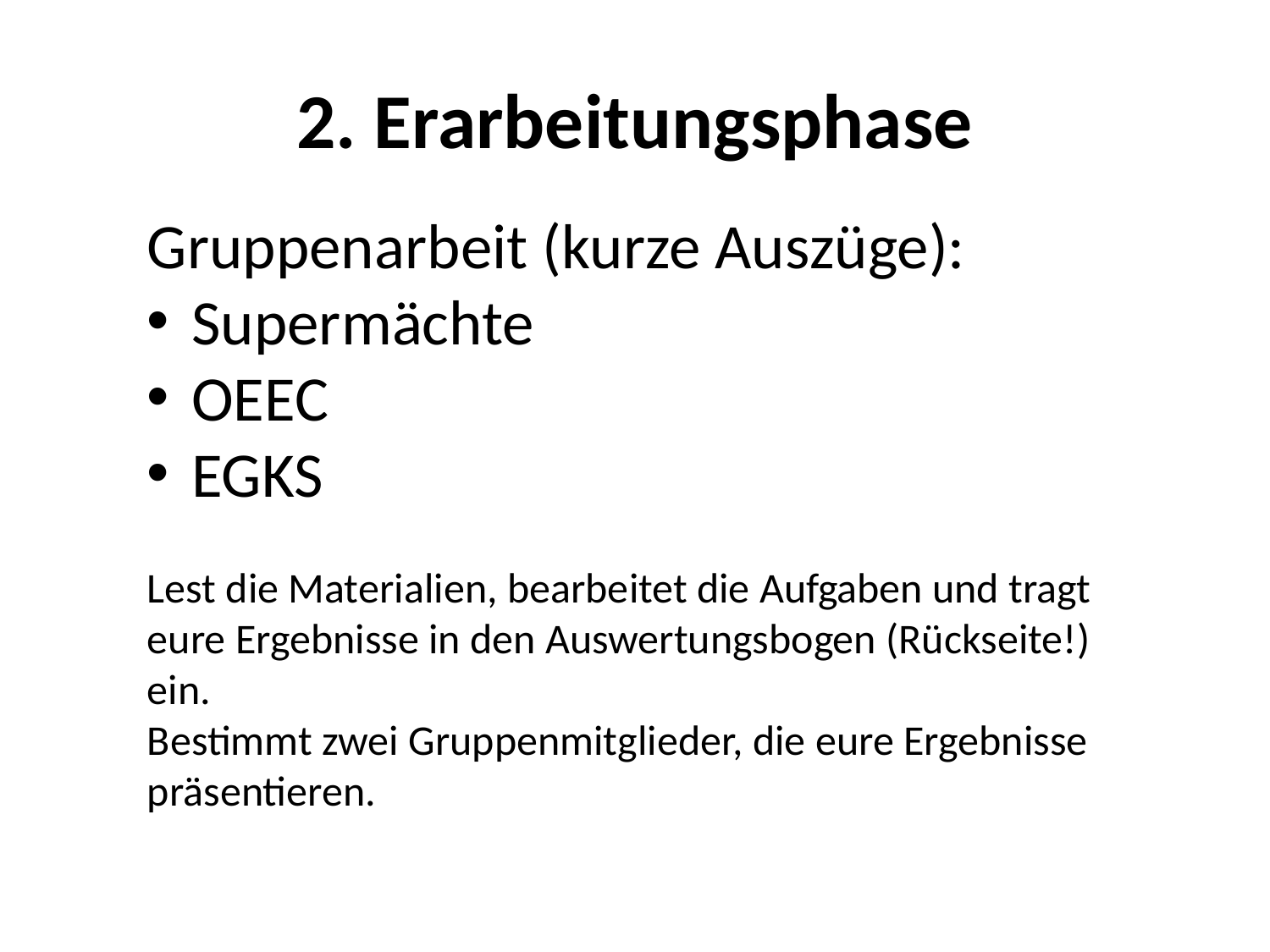

# 2. Erarbeitungsphase
Gruppenarbeit (kurze Auszüge):
 Supermächte
 OEEC
 EGKS

Lest die Materialien, bearbeitet die Aufgaben und tragt eure Ergebnisse in den Auswertungsbogen (Rückseite!) ein.
Bestimmt zwei Gruppenmitglieder, die eure Ergebnisse präsentieren.